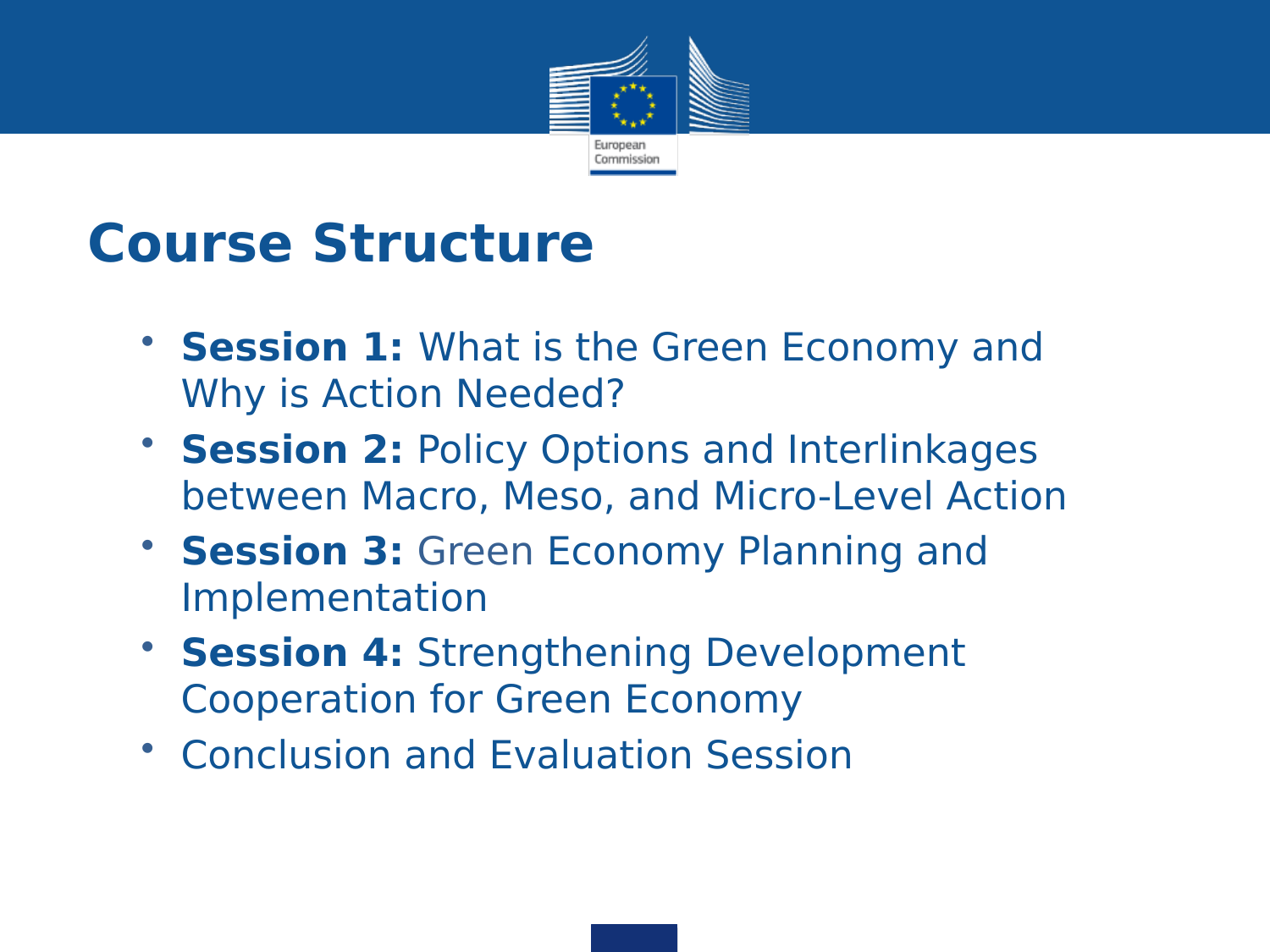

# Course Structure
Session 1: What is the Green Economy and Why is Action Needed?
Session 2: Policy Options and Interlinkages between Macro, Meso, and Micro-Level Action
Session 3: Green Economy Planning and Implementation
Session 4: Strengthening Development Cooperation for Green Economy
Conclusion and Evaluation Session